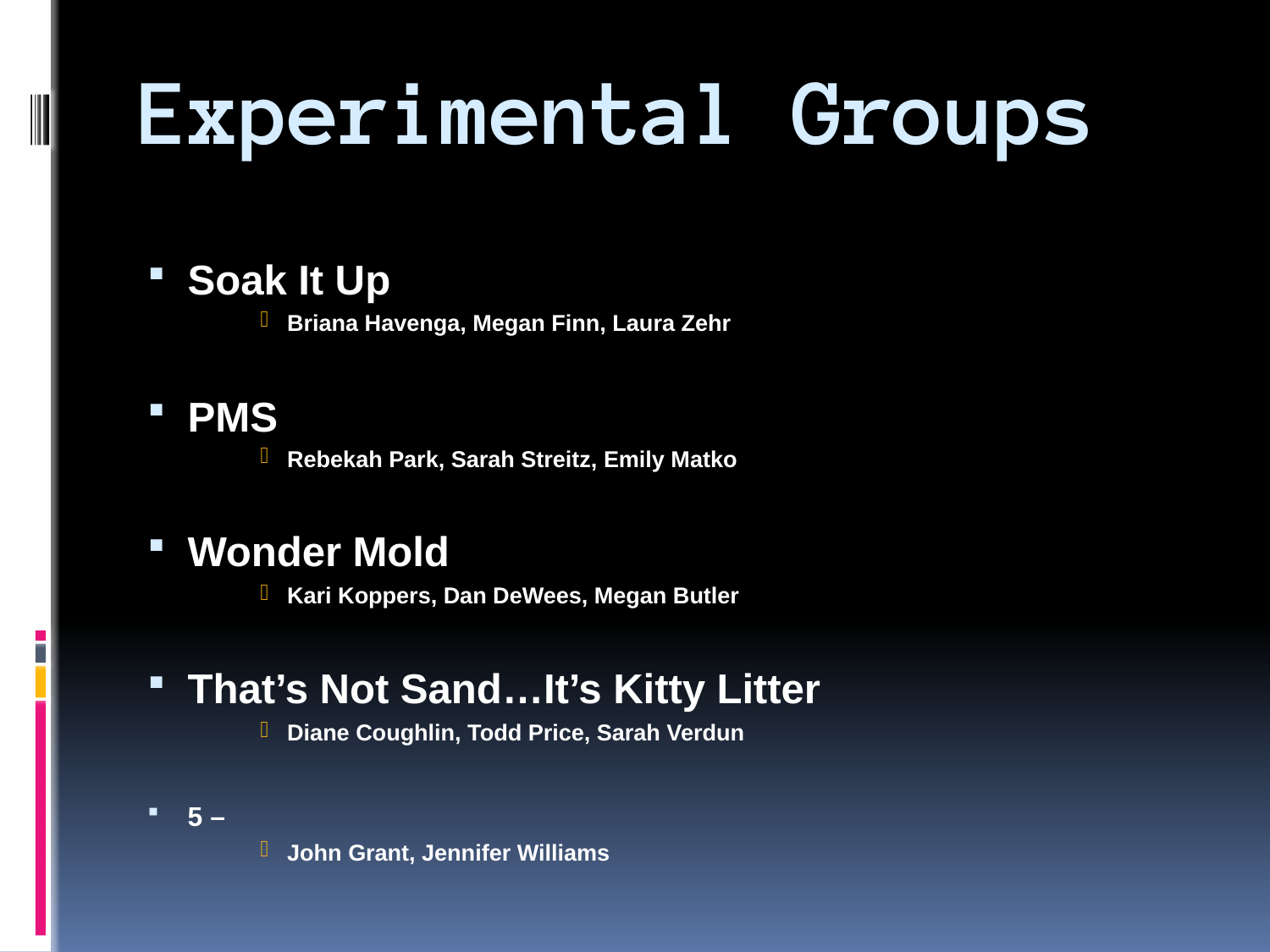

# Experimental Groups
Soak It Up
Briana Havenga, Megan Finn, Laura Zehr

PMS
Rebekah Park, Sarah Streitz, Emily Matko

Wonder Mold
Kari Koppers, Dan DeWees, Megan Butler

That’s Not Sand…It’s Kitty Litter
Diane Coughlin, Todd Price, Sarah Verdun

5 –
John Grant, Jennifer Williams